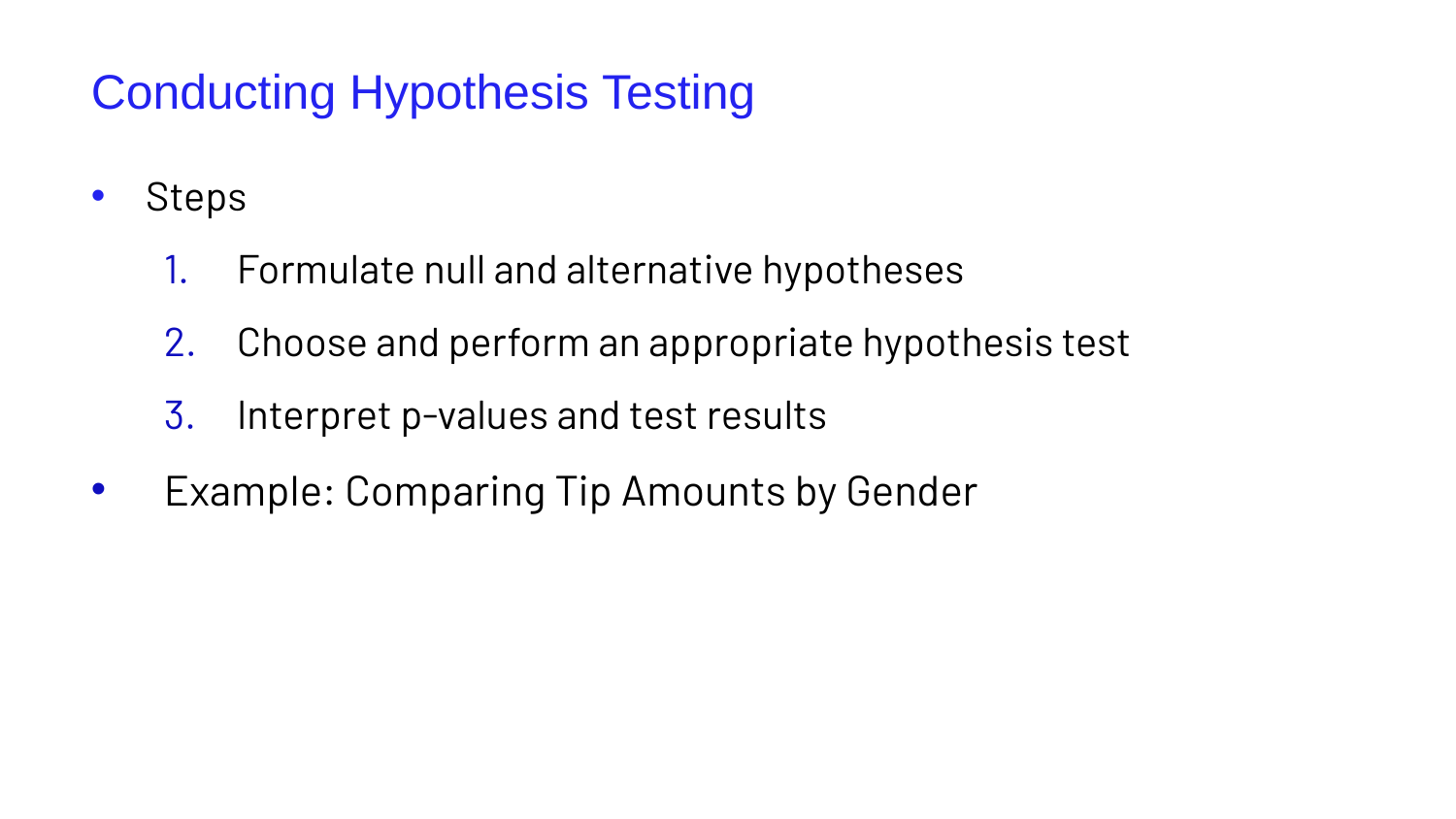

Conducting Hypothesis Testing
Steps
Formulate null and alternative hypotheses
Choose and perform an appropriate hypothesis test
Interpret p-values and test results
Example: Comparing Tip Amounts by Gender